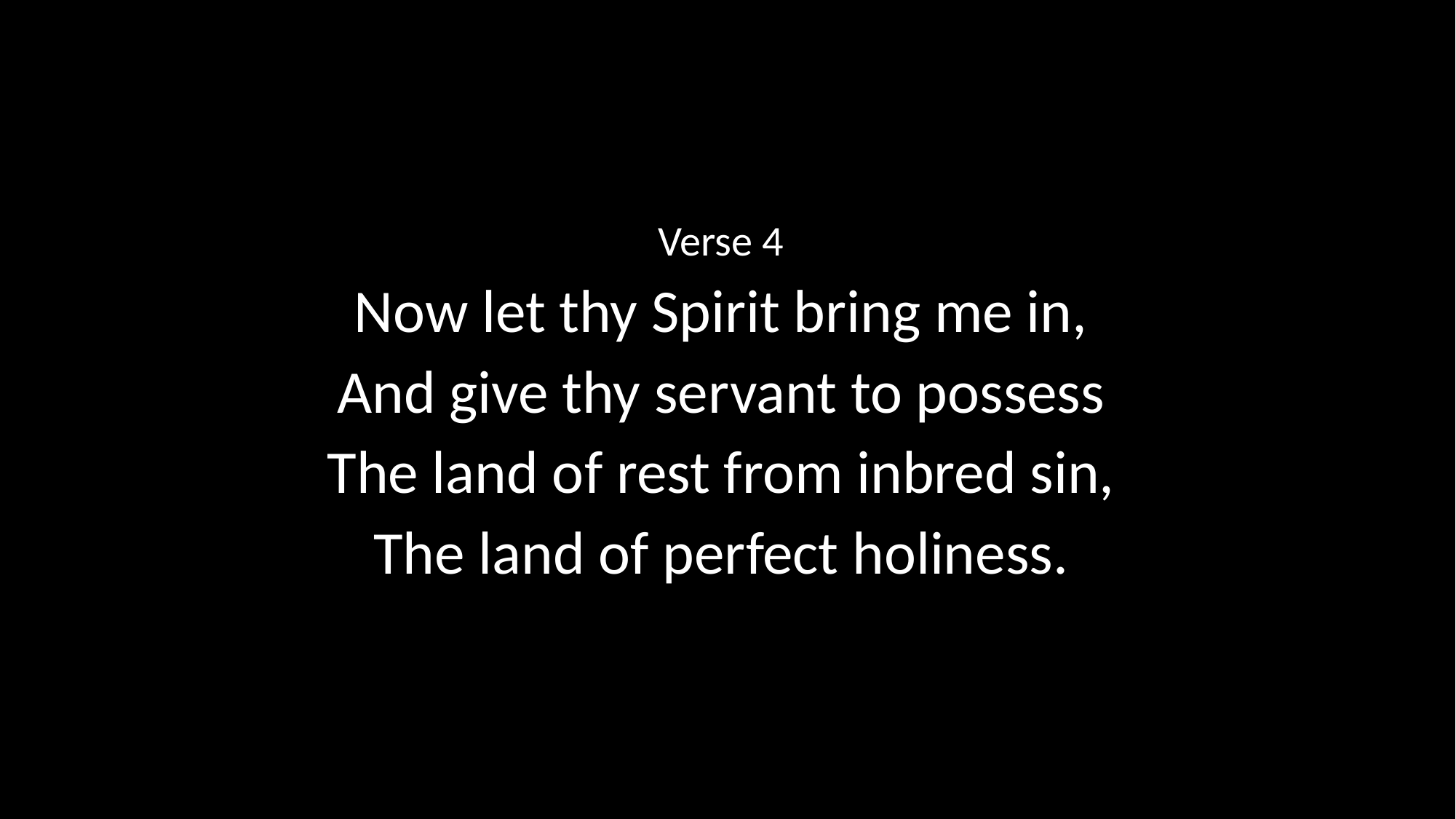

Verse 4
Now let thy Spirit bring me in,
And give thy servant to possess
The land of rest from inbred sin,
The land of perfect holiness.